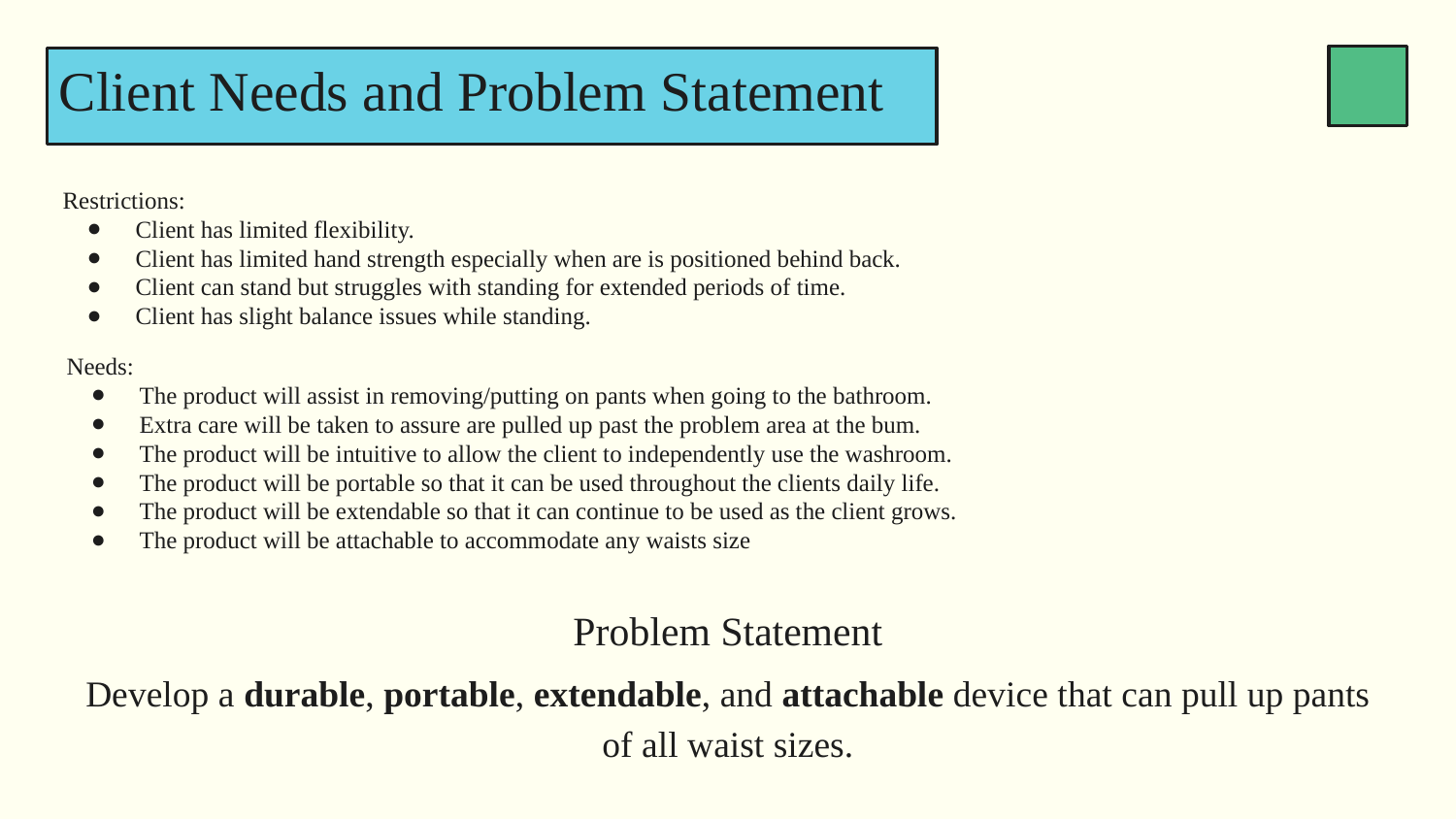

# Client Needs and Problem Statement
Restrictions:
Client has limited flexibility.
Client has limited hand strength especially when are is positioned behind back.
Client can stand but struggles with standing for extended periods of time.
Client has slight balance issues while standing.
Needs:
The product will assist in removing/putting on pants when going to the bathroom.
Extra care will be taken to assure are pulled up past the problem area at the bum.
The product will be intuitive to allow the client to independently use the washroom.
The product will be portable so that it can be used throughout the clients daily life.
The product will be extendable so that it can continue to be used as the client grows.
The product will be attachable to accommodate any waists size
Problem Statement
Develop a durable, portable, extendable, and attachable device that can pull up pants of all waist sizes.